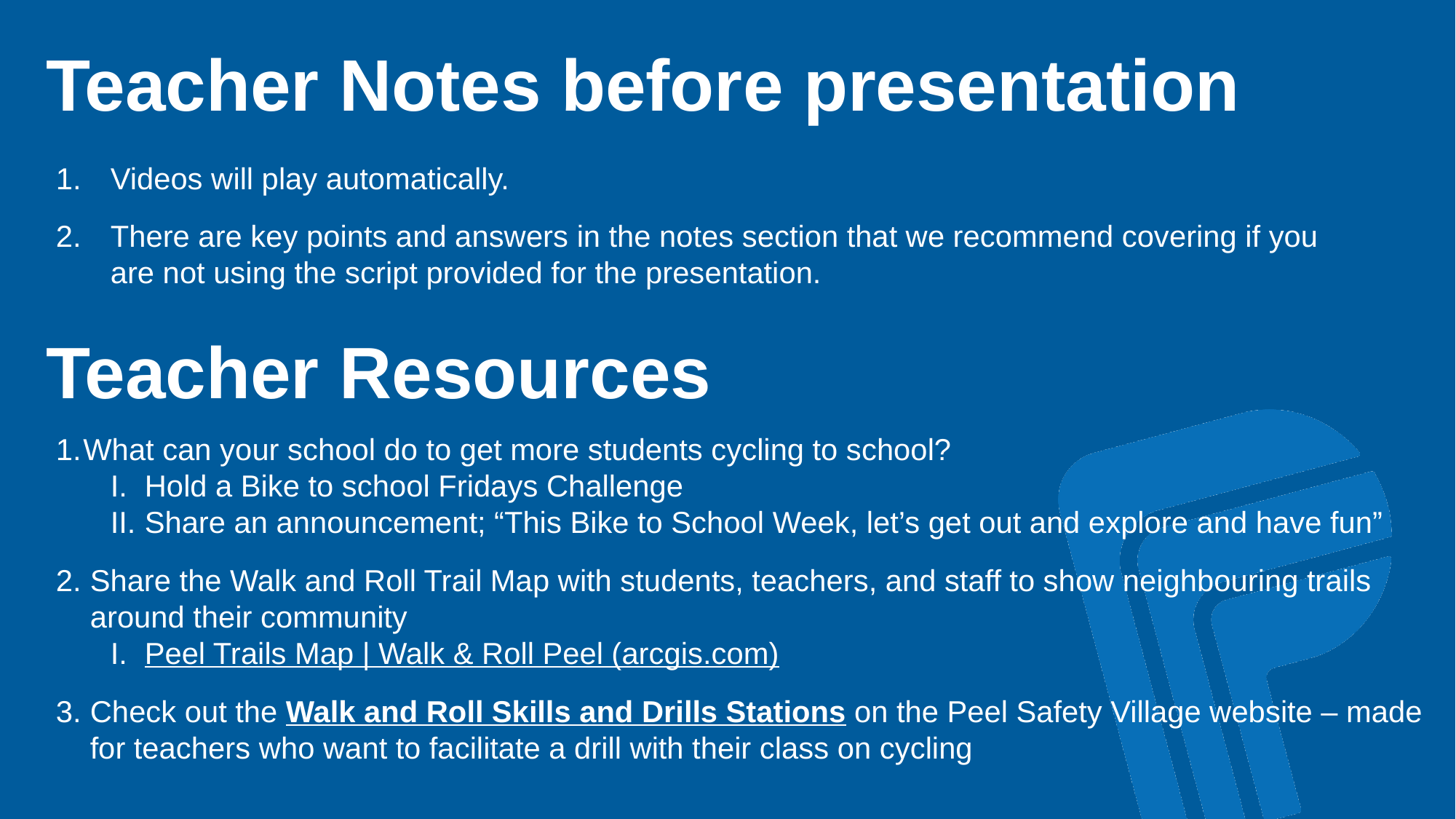

# Teacher Notes before presentation
Videos will play automatically.

There are key points and answers in the notes section that we recommend covering if you are not using the script provided for the presentation.
Teacher Resources
What can your school do to get more students cycling to school?
Hold a Bike to school Fridays Challenge
Share an announcement; “This Bike to School Week, let’s get out and explore and have fun”

Share the Walk and Roll Trail Map with students, teachers, and staff to show neighbouring trails around their community
Peel Trails Map | Walk & Roll Peel (arcgis.com)

Check out the Walk and Roll Skills and Drills Stations on the Peel Safety Village website – made for teachers who want to facilitate a drill with their class on cycling